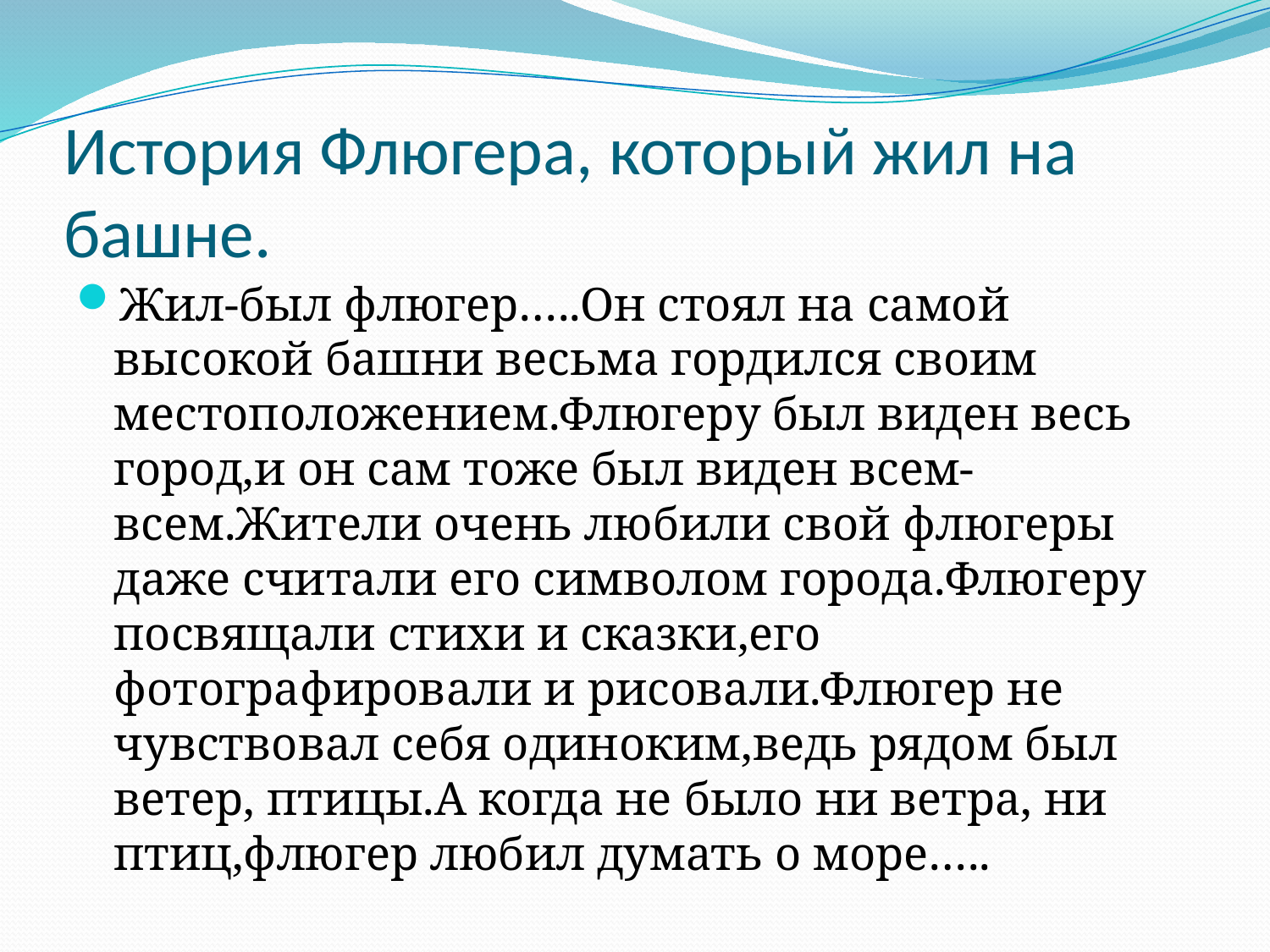

# История Флюгера, который жил на башне.
Жил-был флюгер…..Он стоял на самой высокой башни весьма гордился своим местоположением.Флюгеру был виден весь город,и он сам тоже был виден всем-всем.Жители очень любили свой флюгеры даже считали его символом города.Флюгеру посвящали стихи и сказки,его фотографировали и рисовали.Флюгер не чувствовал себя одиноким,ведь рядом был ветер, птицы.А когда не было ни ветра, ни птиц,флюгер любил думать о море…..